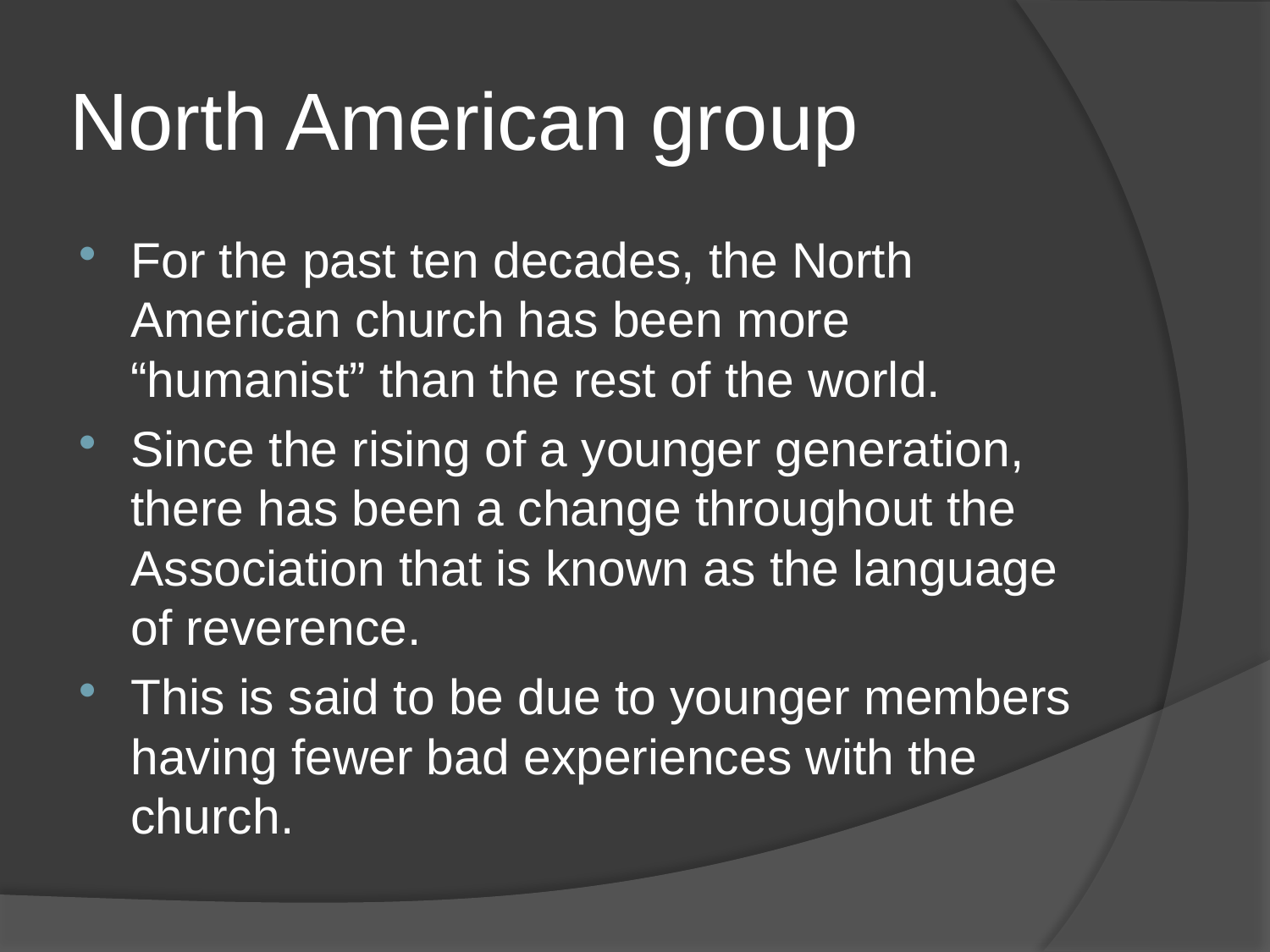

# North American group
For the past ten decades, the North American church has been more “humanist” than the rest of the world.
Since the rising of a younger generation, there has been a change throughout the Association that is known as the language of reverence.
This is said to be due to younger members having fewer bad experiences with the church.